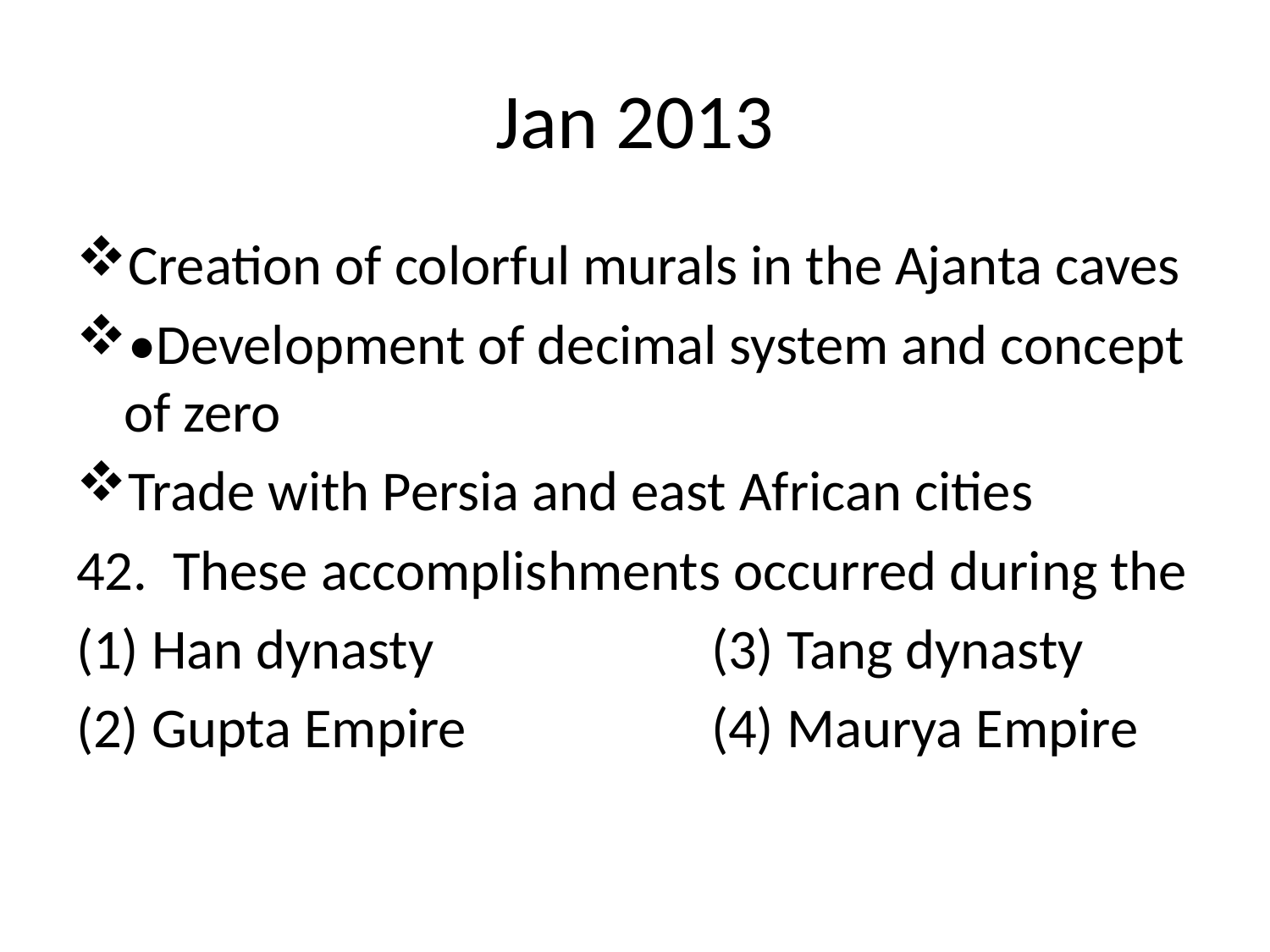

# Jan 2013
Creation of colorful murals in the Ajanta caves
•Development of decimal system and concept of zero
Trade with Persia and east African cities
42.  These accomplishments occurred during the
(1) Han dynasty 			(3) Tang dynasty
(2) Gupta Empire 		(4) Maurya Empire